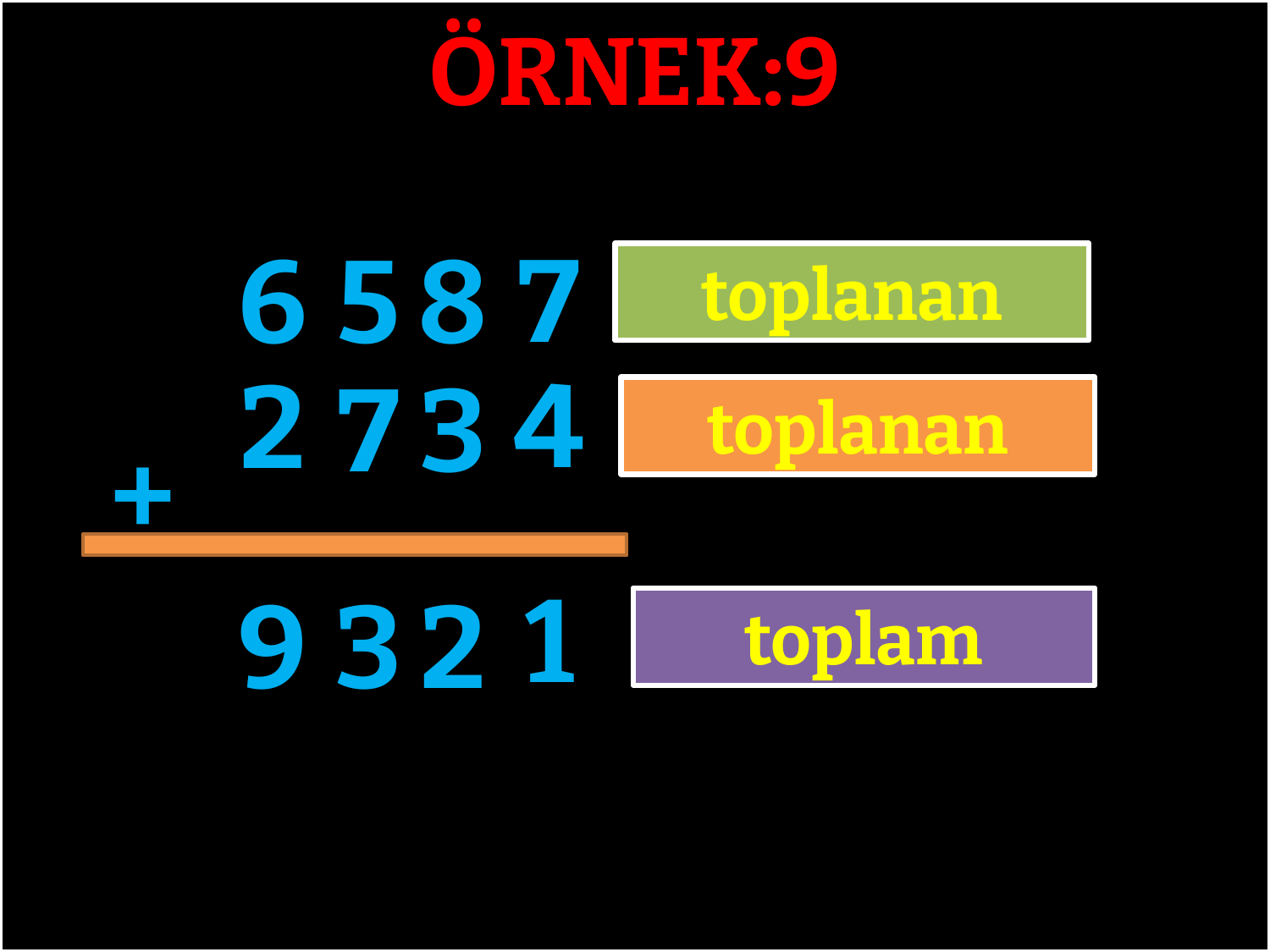

ÖRNEK:9
7
6
5
8
toplanan
#
4
2
7
3
toplanan
+

1
9
3
2
toplam